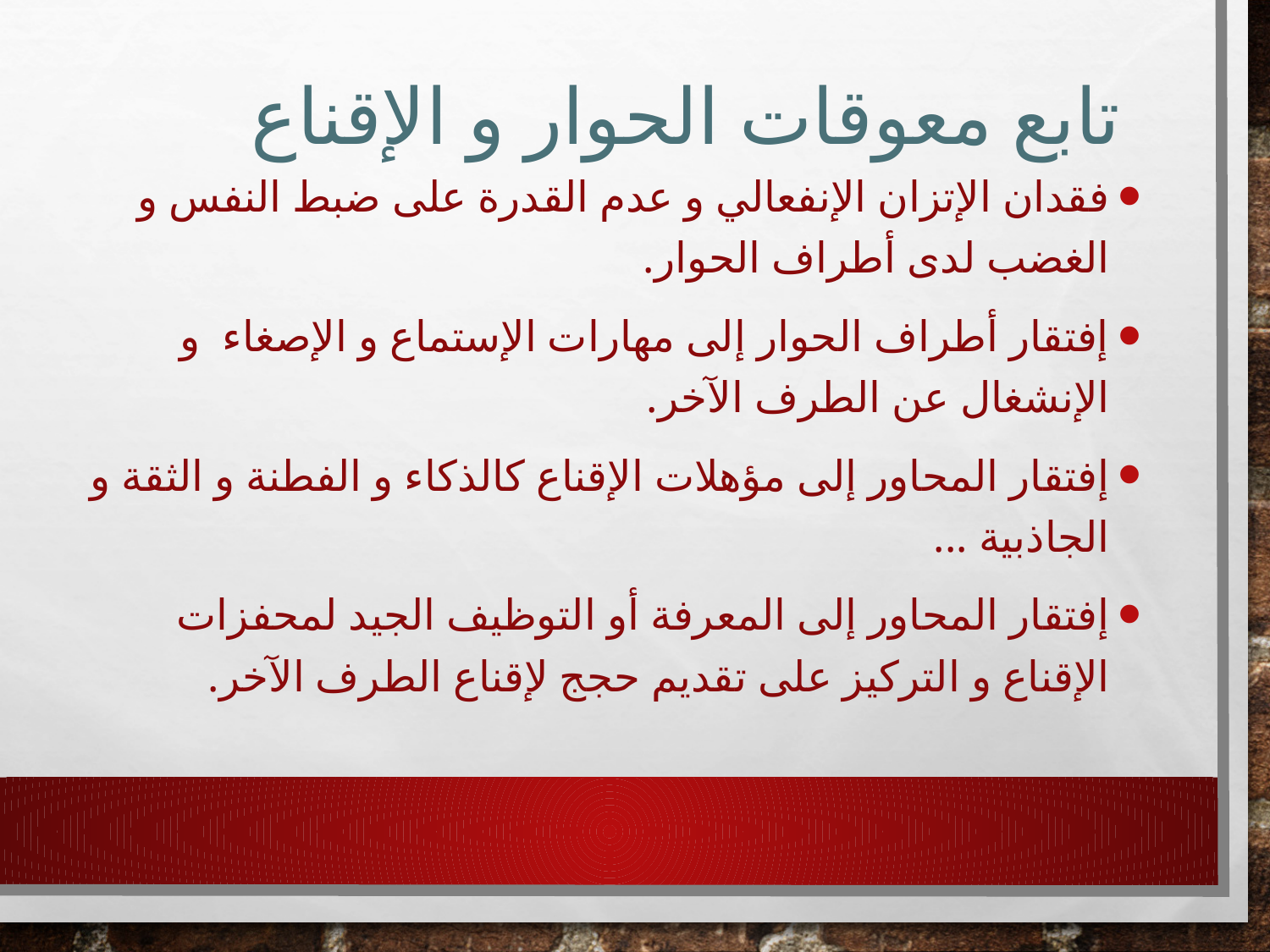

# تابع معوقات الحوار و الإقناع
فقدان الإتزان الإنفعالي و عدم القدرة على ضبط النفس و الغضب لدى أطراف الحوار.
إفتقار أطراف الحوار إلى مهارات الإستماع و الإصغاء  و الإنشغال عن الطرف الآخر.
إفتقار المحاور إلى مؤهلات الإقناع كالذكاء و الفطنة و الثقة و الجاذبية ...
إفتقار المحاور إلى المعرفة أو التوظيف الجيد لمحفزات الإقناع و التركيز على تقديم حجج لإقناع الطرف الآخر.